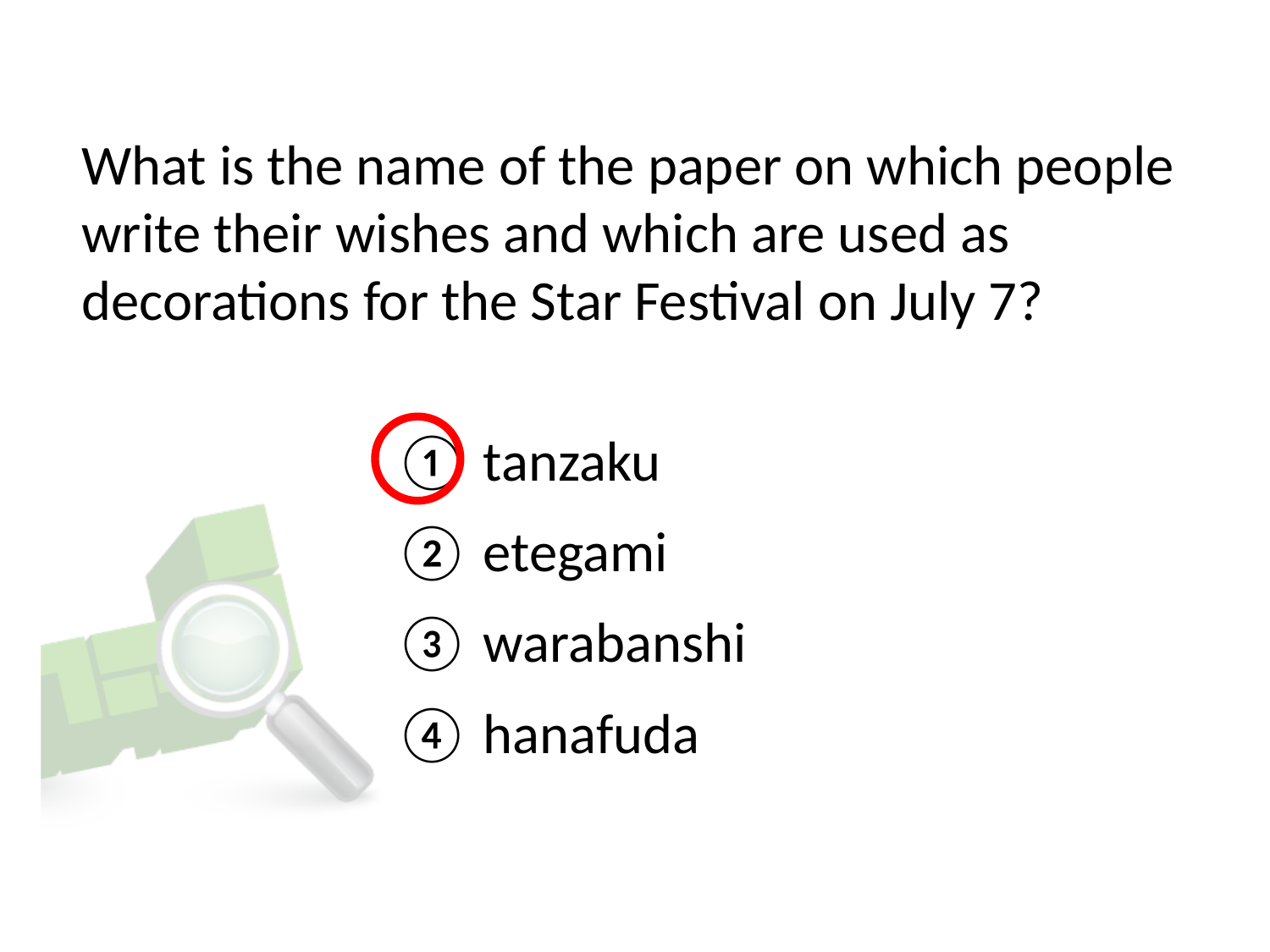

# What is the name of the paper on which people write their wishes and which are used as decorations for the Star Festival on July 7?

① tanzaku
② etegami
③ warabanshi
④ hanafuda